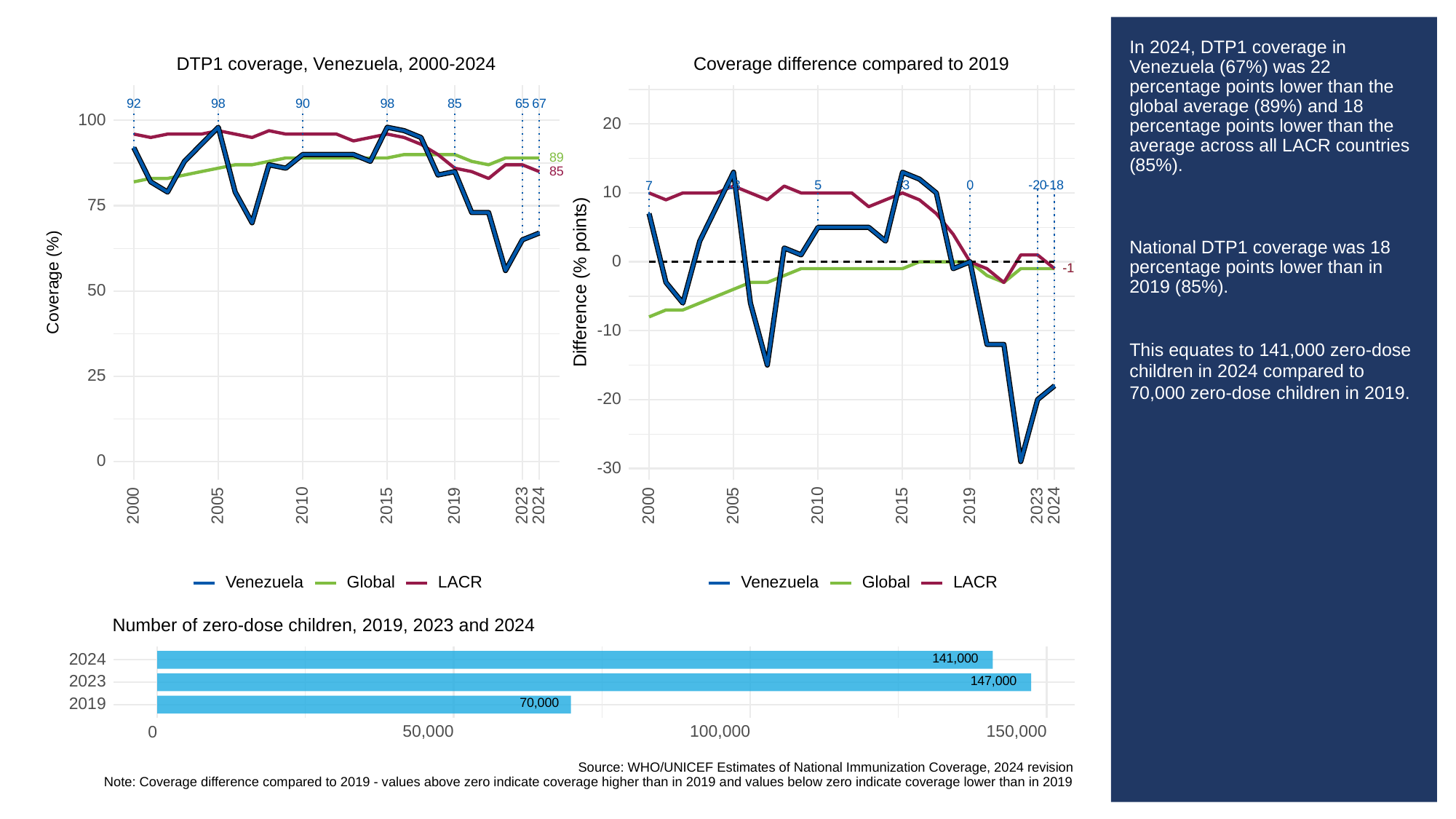

# In 2024, DTP1 coverage in Venezuela (67%) was 22 percentage points lower than the global average (89%) and 18 percentage points lower than the average across all LACR countries (85%).

National DTP1 coverage was 18 percentage points lower than in 2019 (85%).

This equates to 141,000 zero-dose children in 2024 compared to 70,000 zero-dose children in 2019.

Coverage difference compared to 2019
DTP1 coverage, Venezuela, 2000-2024

92
98
90
98
85
65
67

100
20

89

85

13
13
0
-20
-18
5
7

10

75

0

-1
-1
Difference (% points)
Coverage (%)
50

-10

25

-20

0

-30

2023
2023
2000
2005
2010
2015
2019
2024
2000
2005
2010
2015
2019
2024
Global
LACR
Global
LACR
Venezuela
Venezuela

Number of zero-dose children, 2019, 2023 and 2024

141,000
2024

147,000
2023

70,000
2019

50,000
100,000
150,000
0
Source: WHO/UNICEF Estimates of National Immunization Coverage, 2024 revision
Note: Coverage difference compared to 2019 - values above zero indicate coverage higher than in 2019 and values below zero indicate coverage lower than in 2019